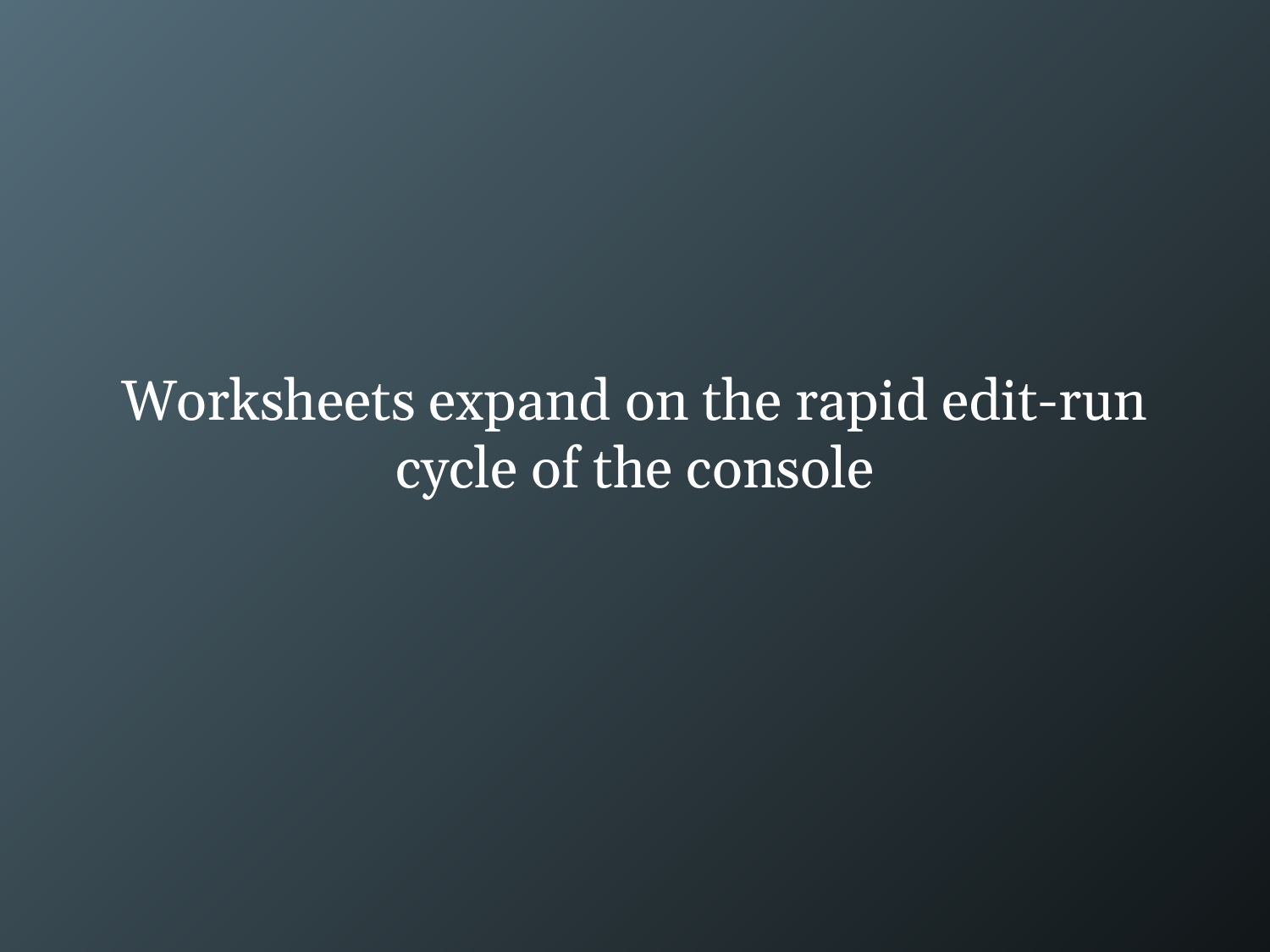

# Worksheets expand on the rapid edit-run cycle of the console